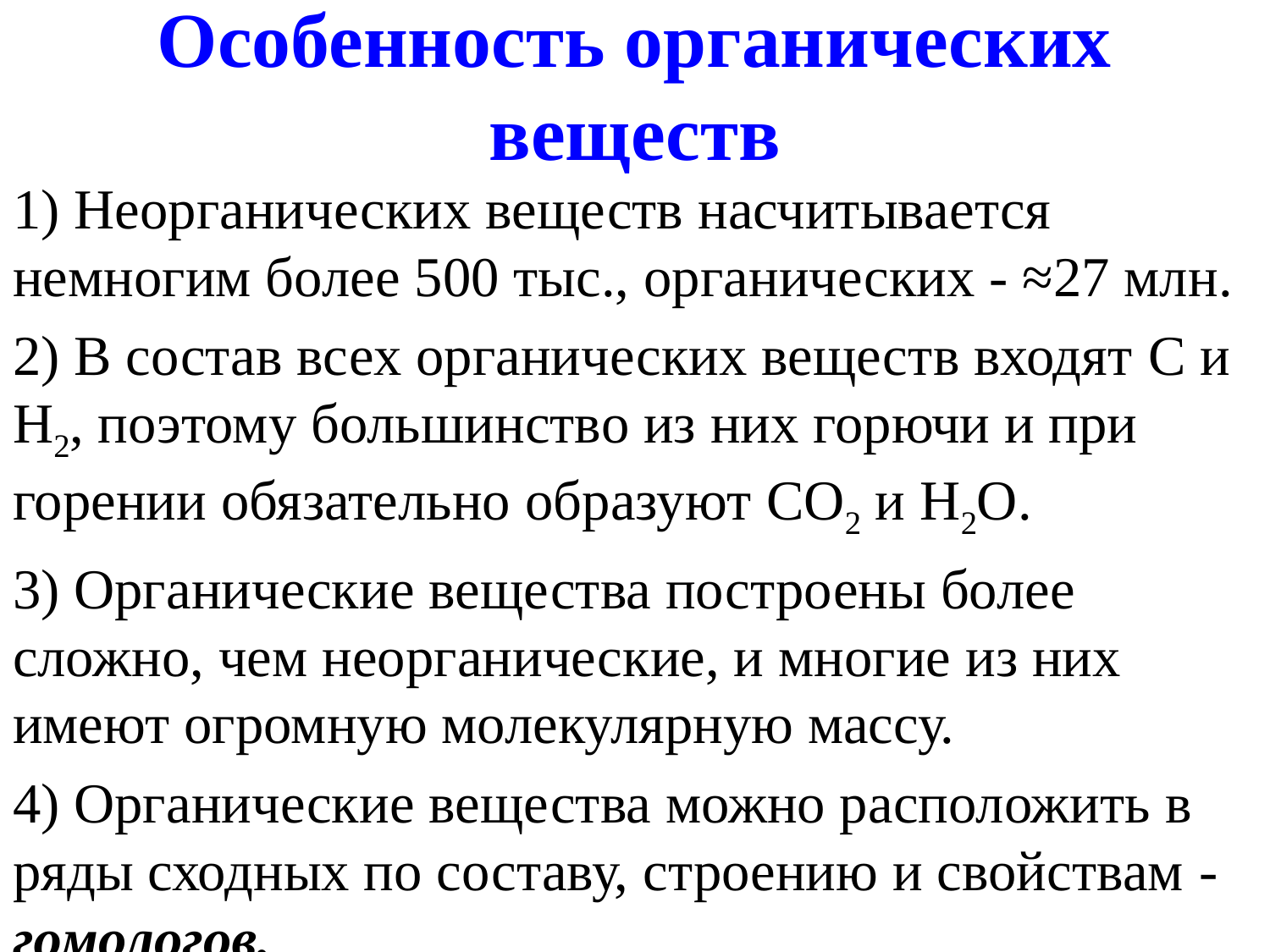

# Особенность органических веществ
1) Неорганических веществ насчитывается немногим более 500 тыс., органических - ≈27 млн.
2) В состав всех органических веществ входят C и H2, поэтому большинство из них горючи и при горении обязательно образуют CO2 и H2O.
3) Органические вещества построены более сложно, чем неорганические, и многие из них имеют огромную молекулярную массу.
4) Органические вещества можно расположить в ряды сходных по составу, строению и свойствам - гомологов.